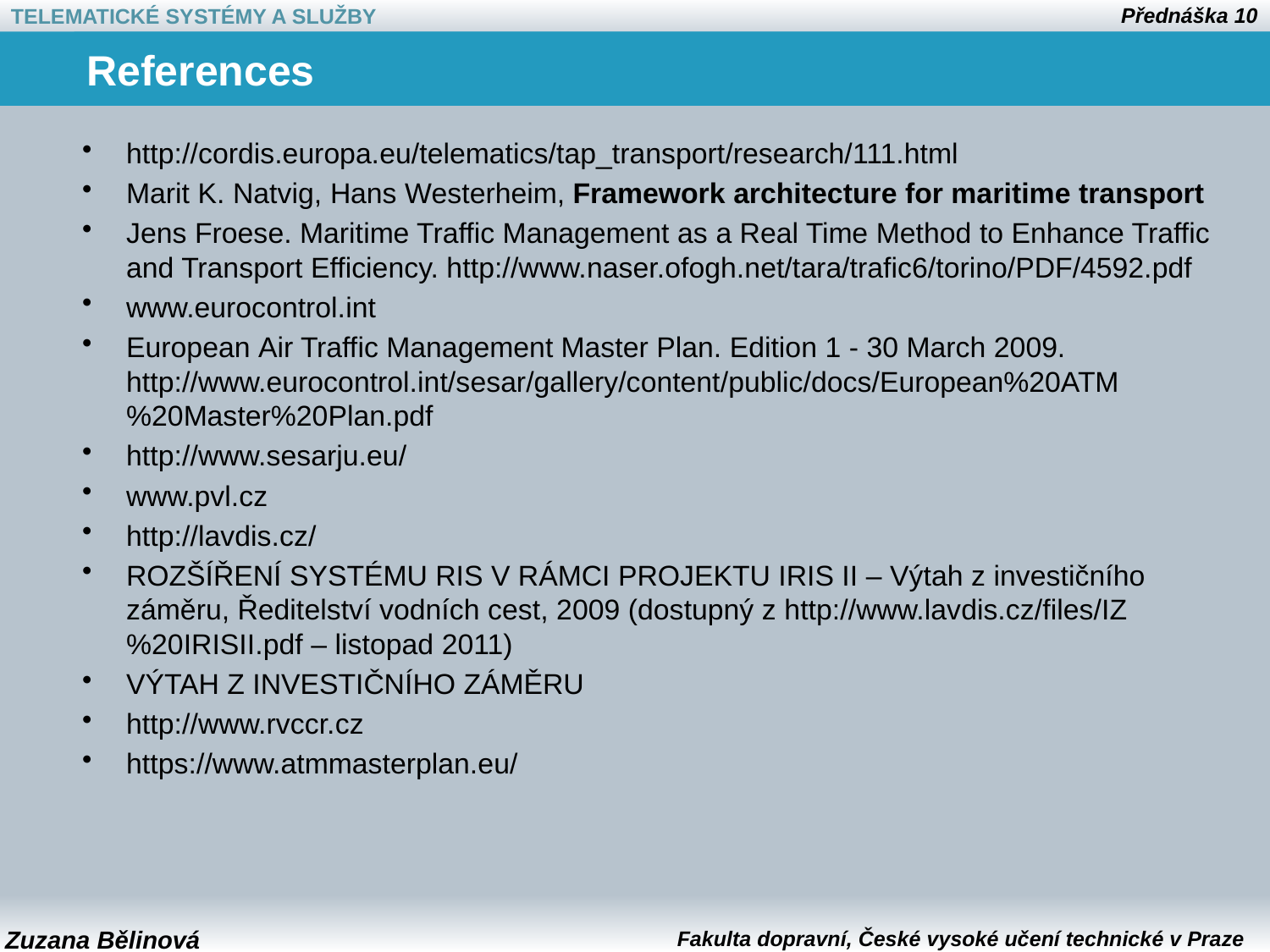

# References
http://cordis.europa.eu/telematics/tap_transport/research/111.html
Marit K. Natvig, Hans Westerheim, Framework architecture for maritime transport
Jens Froese. Maritime Traffic Management as a Real Time Method to Enhance Traffic and Transport Efficiency. http://www.naser.ofogh.net/tara/trafic6/torino/PDF/4592.pdf
www.eurocontrol.int
European Air Traffic Management Master Plan. Edition 1 - 30 March 2009. http://www.eurocontrol.int/sesar/gallery/content/public/docs/European%20ATM%20Master%20Plan.pdf
http://www.sesarju.eu/
www.pvl.cz
http://lavdis.cz/
ROZŠÍŘENÍ SYSTÉMU RIS V RÁMCI PROJEKTU IRIS II – Výtah z investičního záměru, Ředitelství vodních cest, 2009 (dostupný z http://www.lavdis.cz/files/IZ%20IRISII.pdf – listopad 2011)
VÝTAH Z INVESTIČNÍHO ZÁMĚRU
http://www.rvccr.cz
https://www.atmmasterplan.eu/